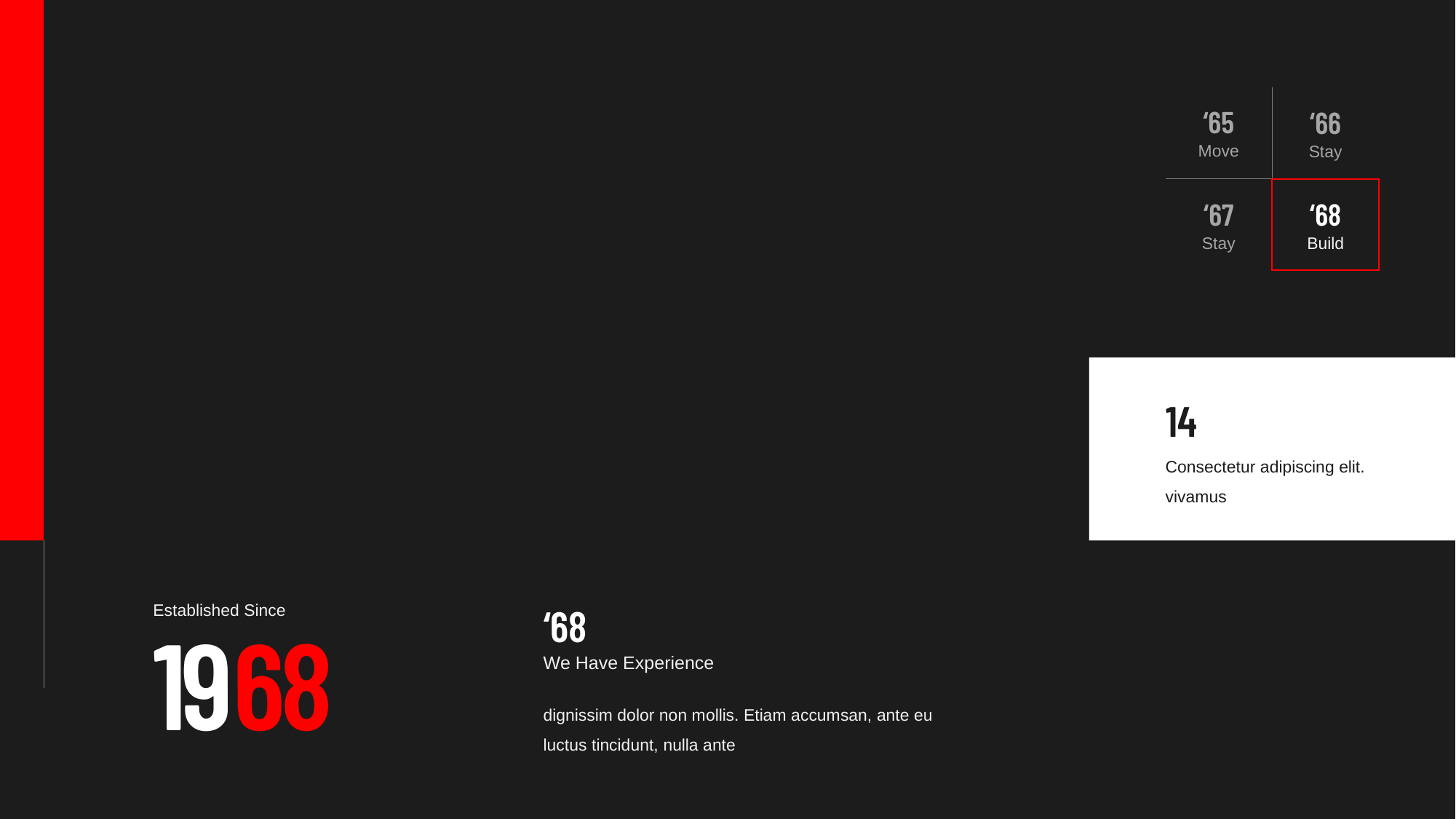

‘65
‘66
Move
Stay

‘67
‘68
Stay
Build
14
Consectetur adipiscing elit. vivamus

Established Since
‘68
1968
We Have Experience
dignissim dolor non mollis. Etiam accumsan, ante eu luctus tincidunt, nulla ante